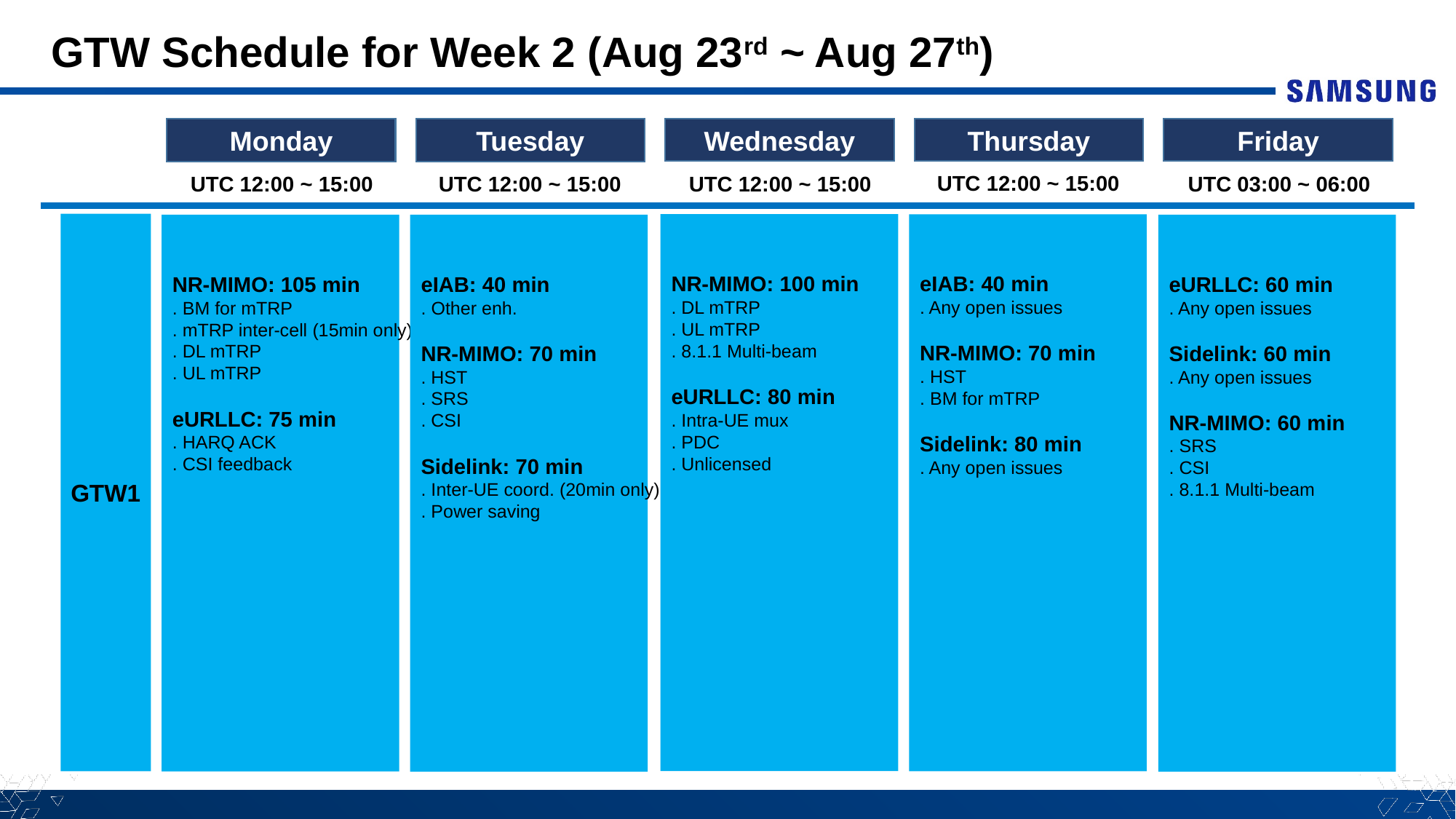

# GTW Schedule for Week 2 (Aug 23rd ~ Aug 27th)
Friday
Thursday
Wednesday
Tuesday
Monday
UTC 12:00 ~ 15:00
UTC 12:00 ~ 15:00
UTC 03:00 ~ 06:00
UTC 12:00 ~ 15:00
UTC 12:00 ~ 15:00
GTW1

NR-MIMO: 100 min
. DL mTRP
. UL mTRP
. 8.1.1 Multi-beam

eURLLC: 80 min
. Intra-UE mux
. PDC
. Unlicensed

eIAB: 40 min
. Any open issues

NR-MIMO: 70 min
. HST
. BM for mTRP

Sidelink: 80 min
. Any open issues

NR-MIMO: 105 min
. BM for mTRP
. mTRP inter-cell (15min only)
. DL mTRP
. UL mTRP

eURLLC: 75 min
. HARQ ACK
. CSI feedback

eIAB: 40 min
. Other enh.

NR-MIMO: 70 min
. HST
. SRS
. CSI

Sidelink: 70 min
. Inter-UE coord. (20min only)
. Power saving

eURLLC: 60 min
. Any open issues

Sidelink: 60 min
. Any open issues

NR-MIMO: 60 min
. SRS
. CSI
. 8.1.1 Multi-beam